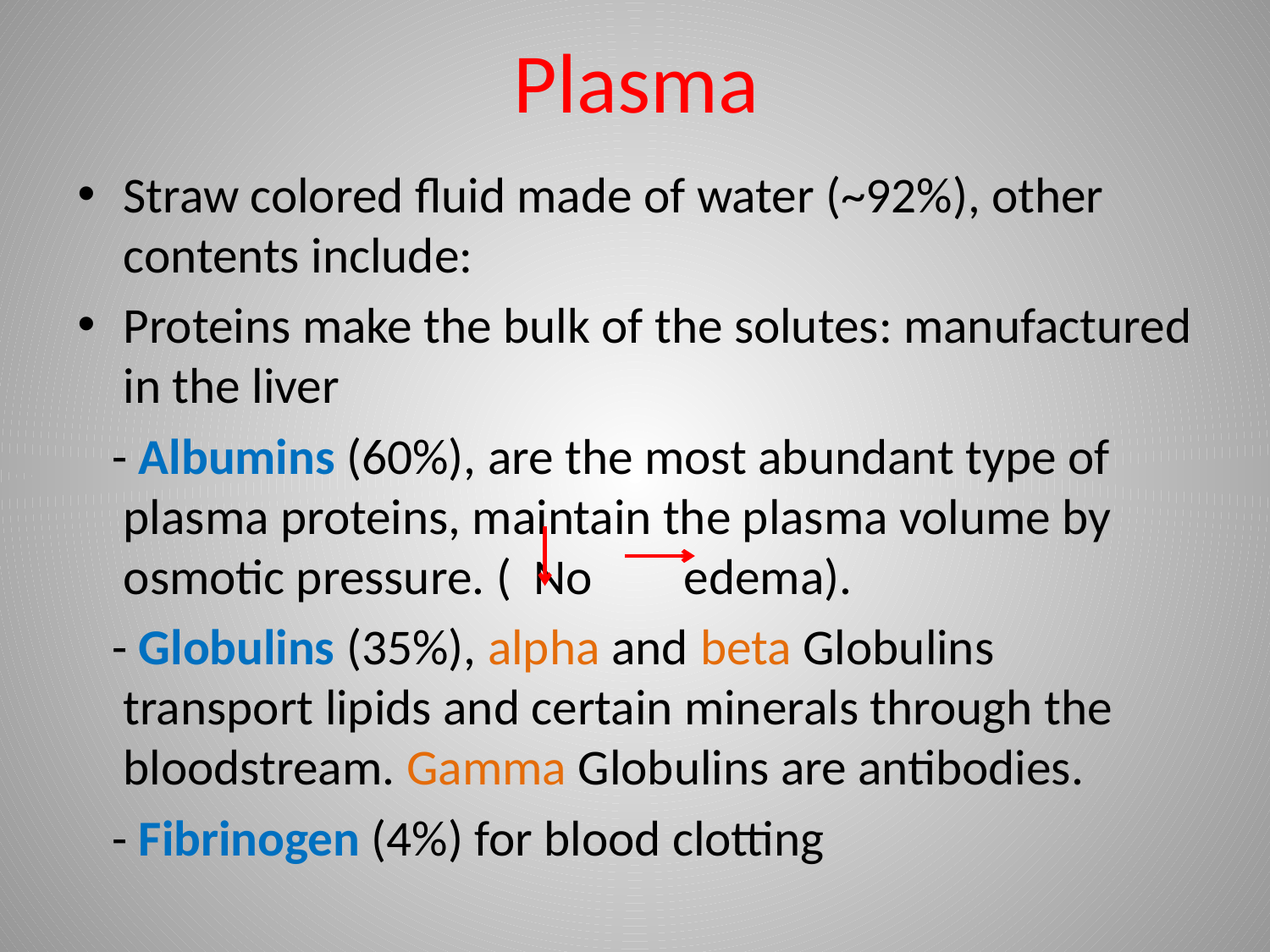

# Plasma
Straw colored fluid made of water (~92%), other contents include:
Proteins make the bulk of the solutes: manufactured in the liver
   - Albumins (60%), are the most abundant type of plasma proteins, maintain the plasma volume by osmotic pressure. (  No        edema).
   - Globulins (35%), alpha and beta Globulins transport lipids and certain minerals through the bloodstream. Gamma Globulins are antibodies.
   - Fibrinogen (4%) for blood clotting